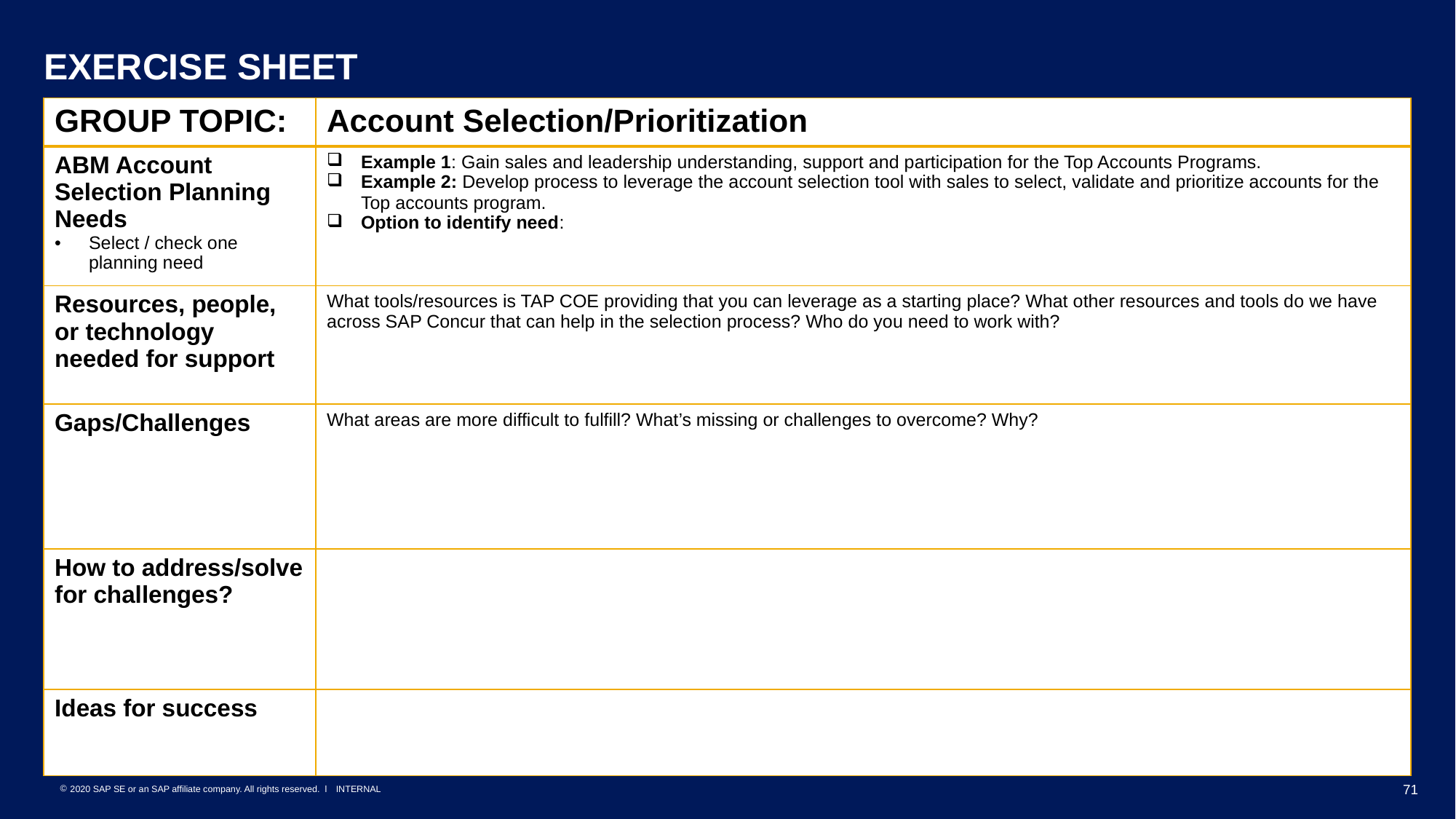

# EXERCISE SHEET
| GROUP TOPIC: | Account Selection/Prioritization |
| --- | --- |
| ABM Account Selection Planning Needs Select / check one planning need | Example 1: Gain sales and leadership understanding, support and participation for the Top Accounts Programs. Example 2: Develop process to leverage the account selection tool with sales to select, validate and prioritize accounts for the Top accounts program. Option to identify need: |
| Resources, people, or technology needed for support | What tools/resources is TAP COE providing that you can leverage as a starting place? What other resources and tools do we have across SAP Concur that can help in the selection process? Who do you need to work with? |
| Gaps/Challenges | What areas are more difficult to fulfill? What’s missing or challenges to overcome? Why? |
| How to address/solve for challenges? |  |
| Ideas for success |  |